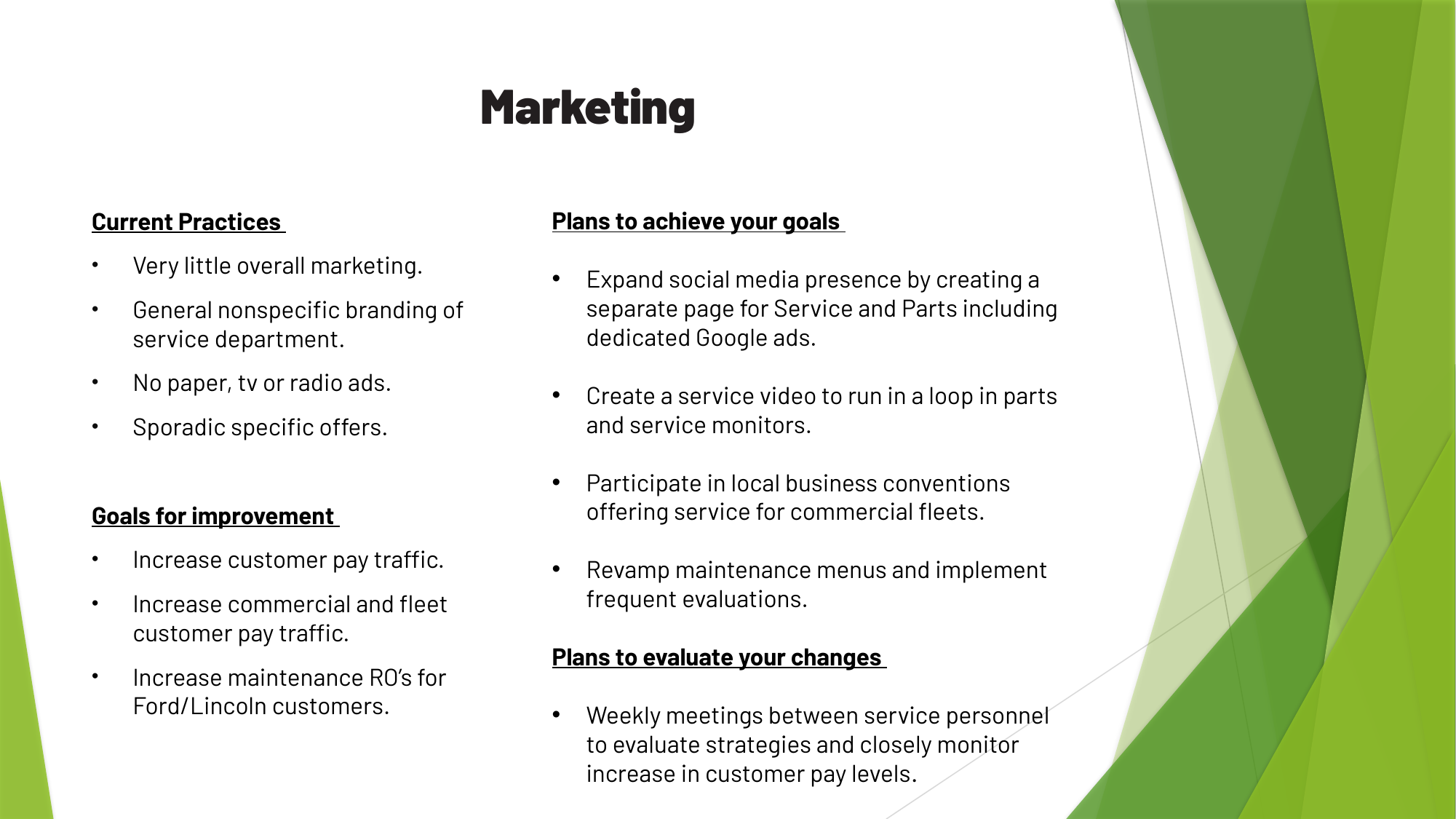

# Marketing
Current Practices
Very little overall marketing.
General nonspecific branding of service department.
No paper, tv or radio ads.
Sporadic specific offers.

Goals for improvement
Increase customer pay traffic.
Increase commercial and fleet customer pay traffic.
Increase maintenance RO’s for Ford/Lincoln customers.

Plans to achieve your goals

Expand social media presence by creating a separate page for Service and Parts including dedicated Google ads.

Create a service video to run in a loop in parts and service monitors.

Participate in local business conventions offering service for commercial fleets.

Revamp maintenance menus and implement frequent evaluations.

Plans to evaluate your changes

Weekly meetings between service personnel to evaluate strategies and closely monitor increase in customer pay levels.